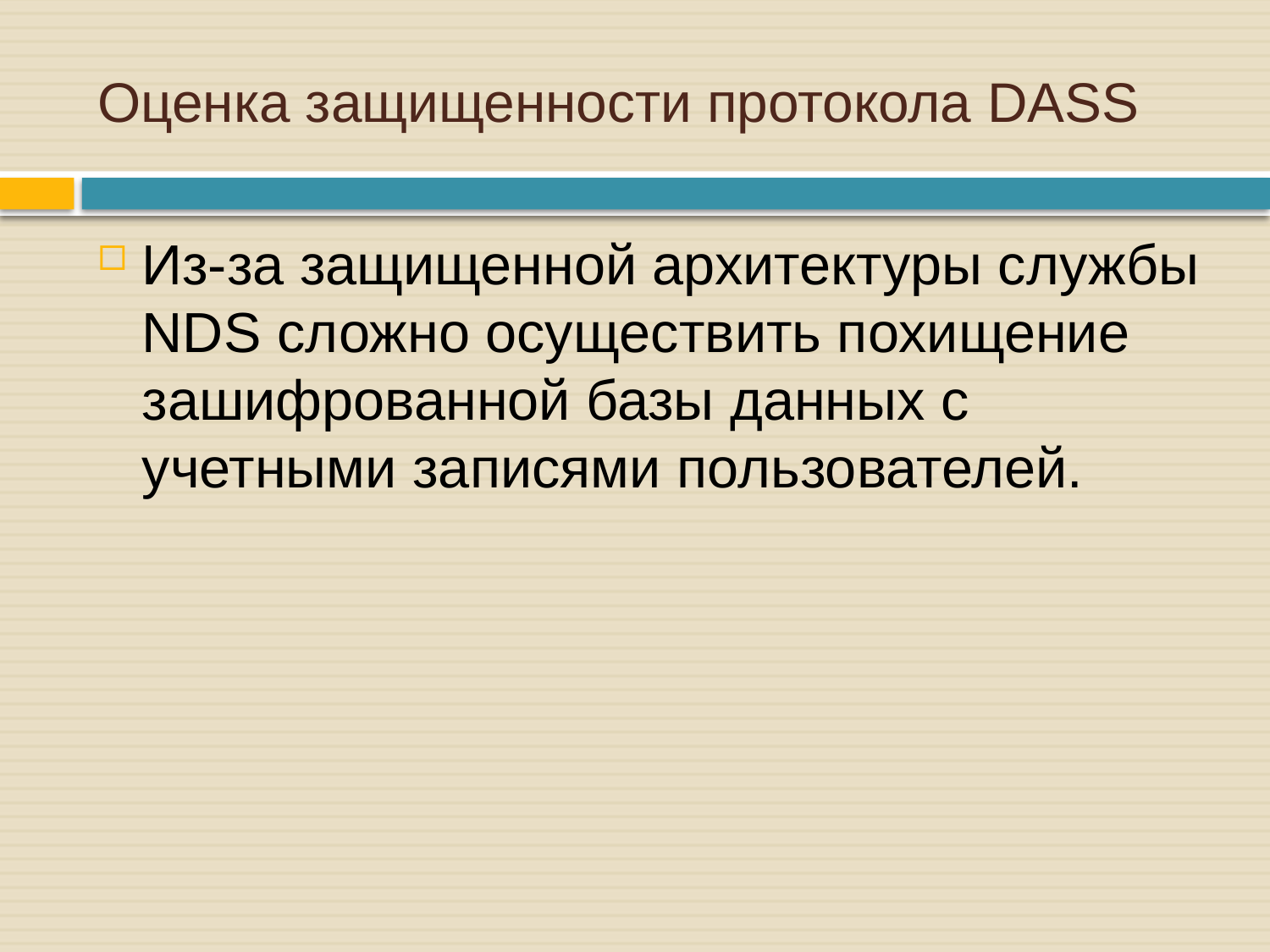

# Оценка защищенности протокола DASS
Из-за защищенной архитектуры службы NDS сложно осуществить похищение зашифрованной базы данных с учетными записями пользователей.